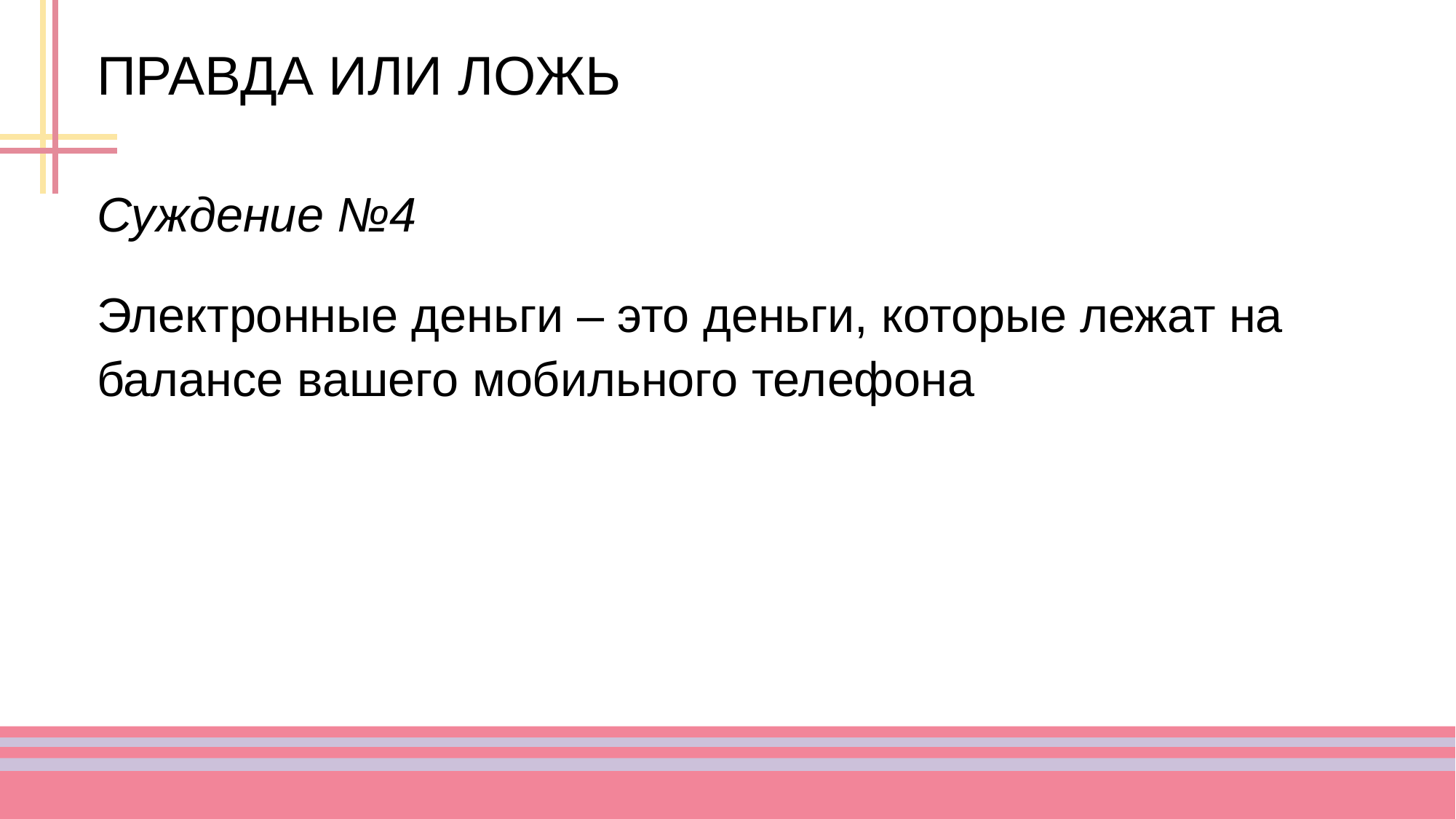

# ПРАВДА ИЛИ ЛОЖЬ
Суждение №4
Электронные деньги – это деньги, которые лежат на балансе вашего мобильного телефона
29